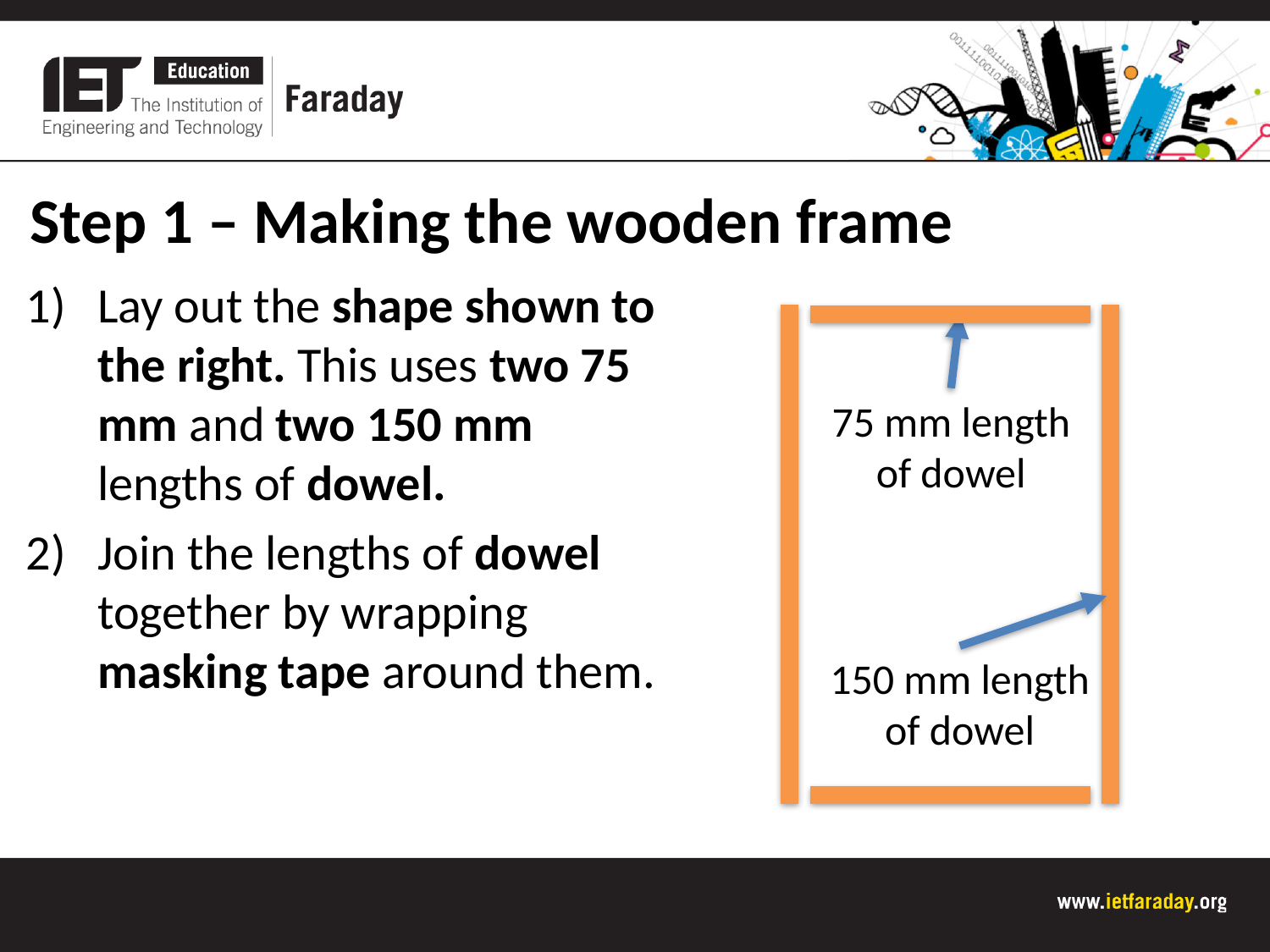

Step 1 – Making the wooden frame
Lay out the shape shown to the right. This uses two 75 mm and two 150 mm lengths of dowel.
Join the lengths of dowel together by wrapping masking tape around them.

75 mm length of dowel
150 mm length of dowel